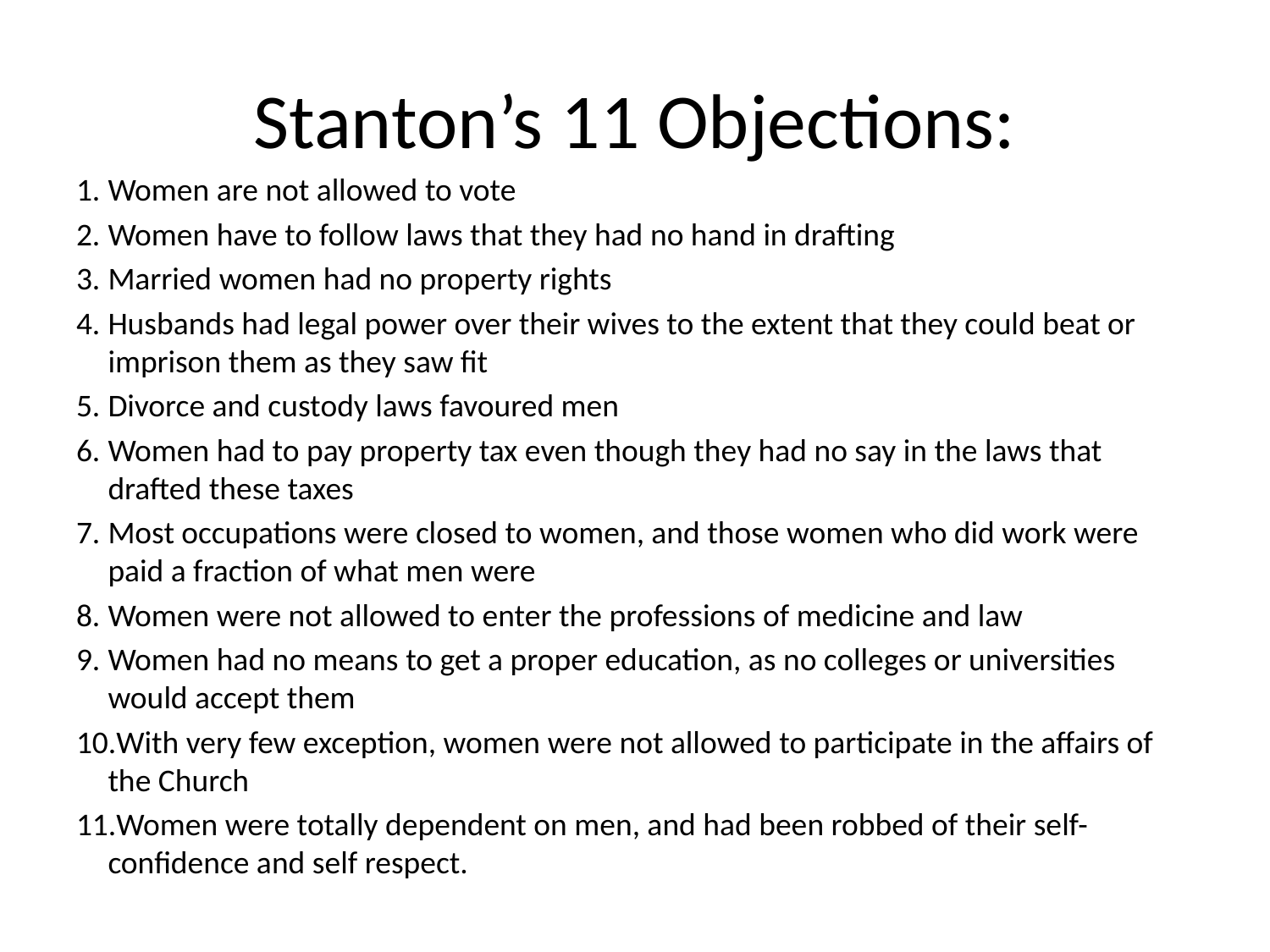

# Stanton’s 11 Objections:
Women are not allowed to vote
Women have to follow laws that they had no hand in drafting
Married women had no property rights
Husbands had legal power over their wives to the extent that they could beat or imprison them as they saw fit
Divorce and custody laws favoured men
Women had to pay property tax even though they had no say in the laws that drafted these taxes
Most occupations were closed to women, and those women who did work were paid a fraction of what men were
Women were not allowed to enter the professions of medicine and law
Women had no means to get a proper education, as no colleges or universities would accept them
With very few exception, women were not allowed to participate in the affairs of the Church
Women were totally dependent on men, and had been robbed of their self-confidence and self respect.